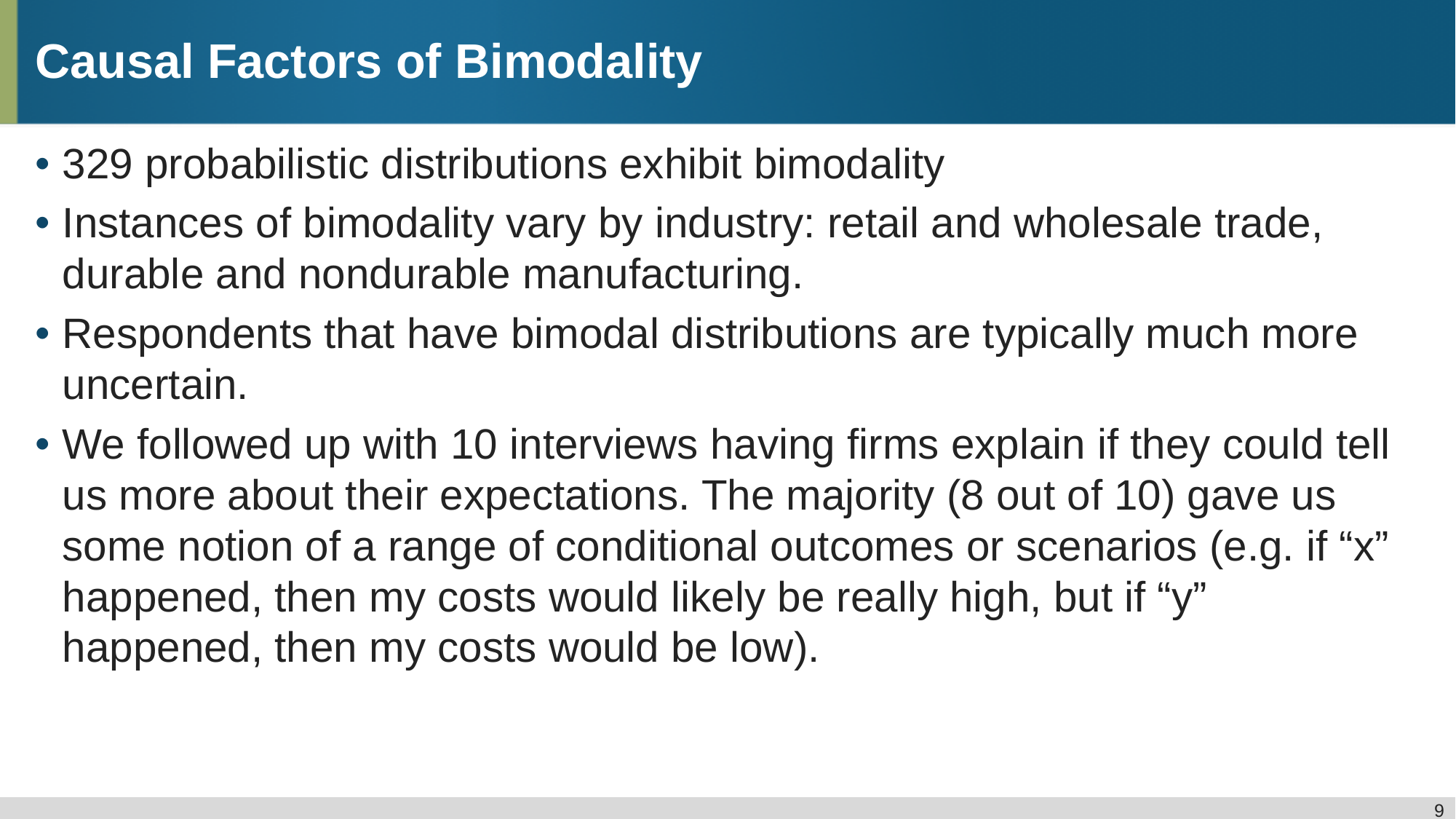

# Causal Factors of Bimodality
329 probabilistic distributions exhibit bimodality
Instances of bimodality vary by industry: retail and wholesale trade, durable and nondurable manufacturing.
Respondents that have bimodal distributions are typically much more uncertain.
We followed up with 10 interviews having firms explain if they could tell us more about their expectations. The majority (8 out of 10) gave us some notion of a range of conditional outcomes or scenarios (e.g. if “x” happened, then my costs would likely be really high, but if “y” happened, then my costs would be low).
9